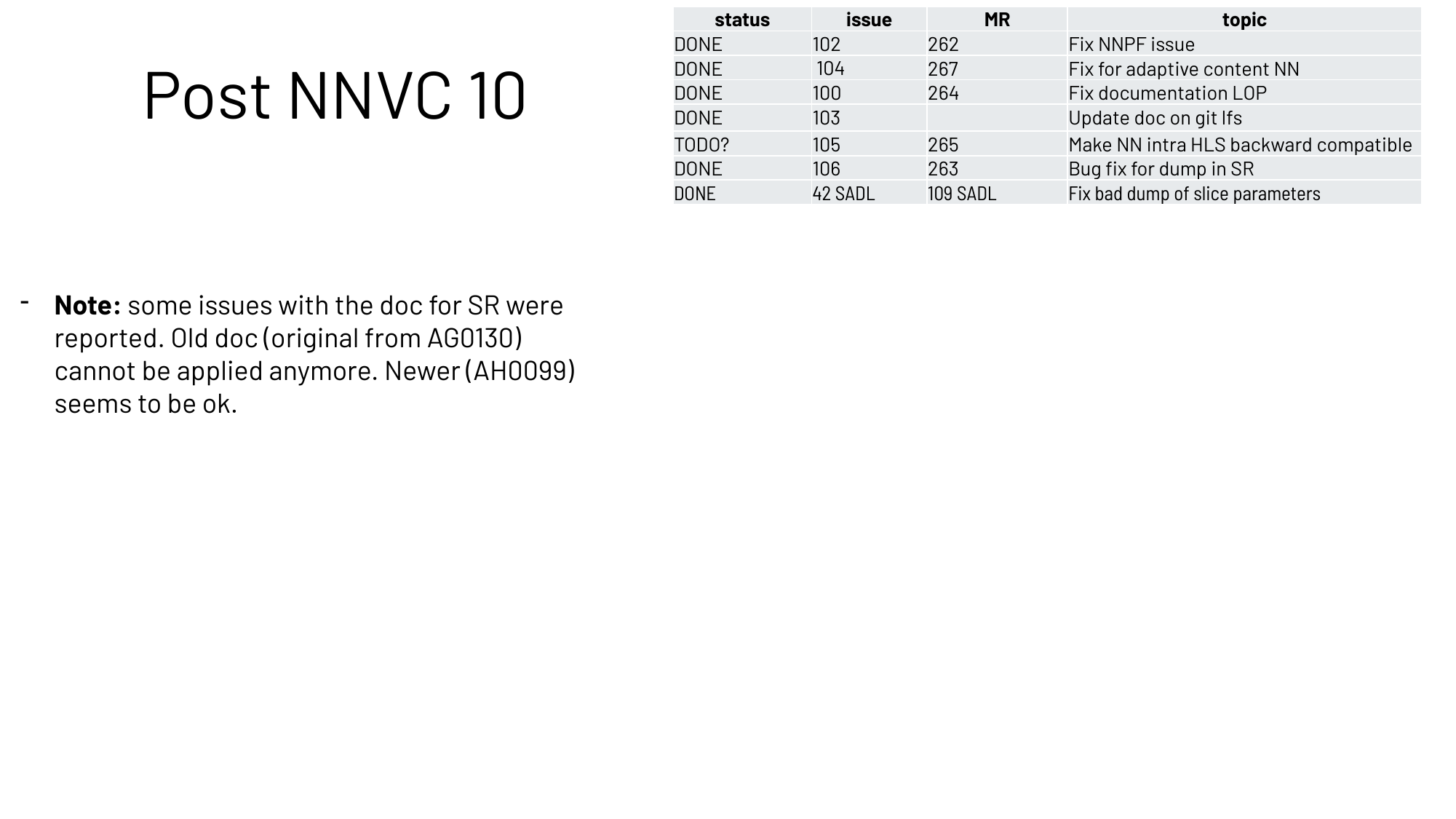

| status | issue | MR | topic |
| --- | --- | --- | --- |
| DONE | 102 | 262 | Fix NNPF issue |
| DONE | 104 | 267 | Fix for adaptive content NN |
| DONE | 100 | 264 | Fix documentation LOP |
| DONE | 103 |  | Update doc on git lfs |
| TODO? | 105 | 265 | Make NN intra HLS backward compatible |
| DONE | 106 | 263 | Bug fix for dump in SR |
| DONE | 42 SADL | 109 SADL | Fix bad dump of slice parameters |
# Post NNVC 10

Note: some issues with the doc for SR were reported. Old doc (original from AG0130) cannot be applied anymore. Newer (AH0099) seems to be ok.